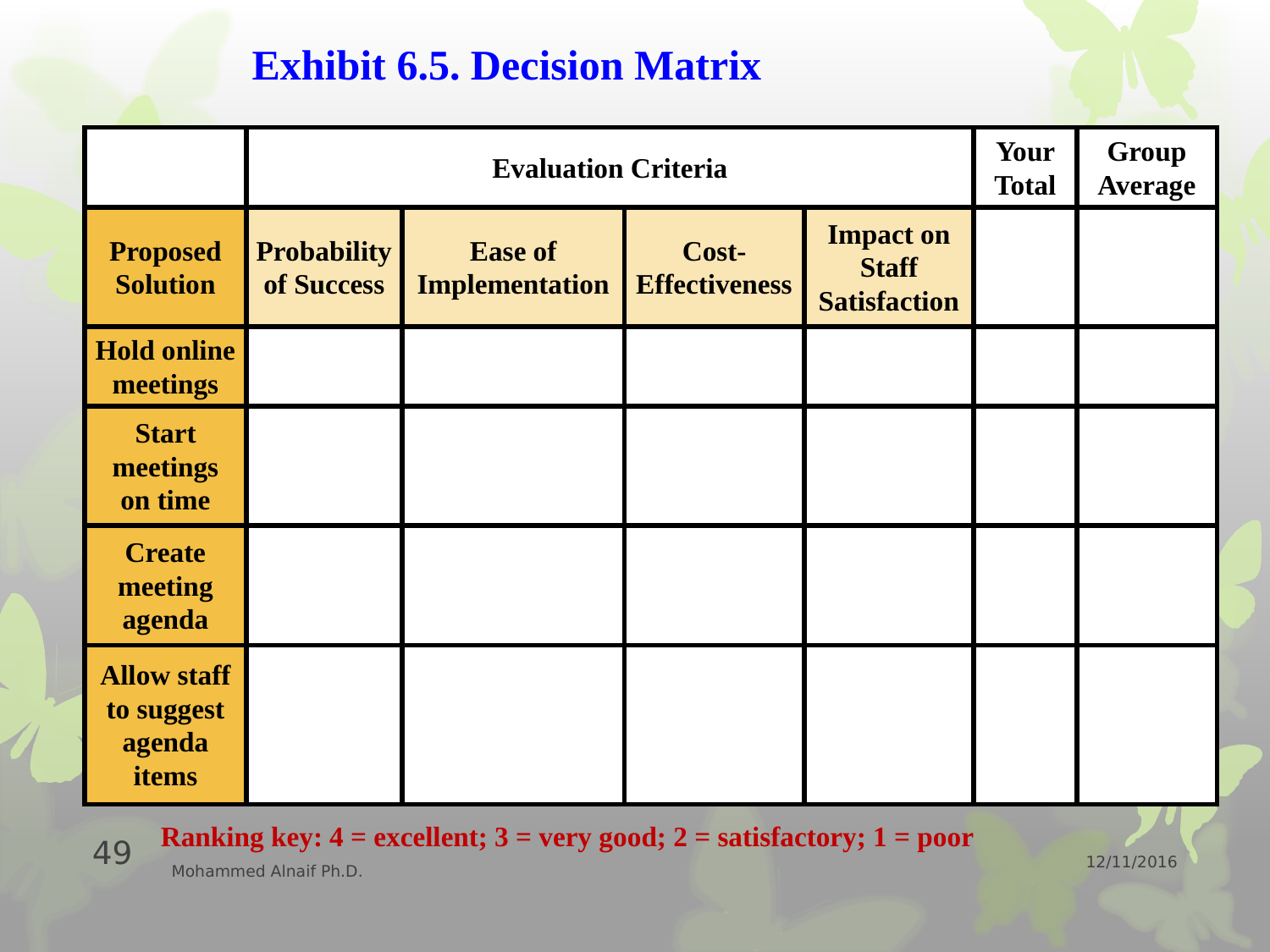

Exhibit 6.5. Decision Matrix
|  | Evaluation Criteria |  |  |  | Your Total | Group Average |
| --- | --- | --- | --- | --- | --- | --- |
| Proposed Solution | Probability of Success | Ease of Implementation | Cost- Effectiveness | Impact on Staff Satisfaction |  |  |
| Hold online meetings |  |  |  |  |  |  |
| Start meetings on time |  |  |  |  |  |  |
| Create meeting agenda |  |  |  |  |  |  |
| Allow staff to suggest agenda items |  |  |  |  |  |  |
Ranking key: 4 = excellent; 3 = very good; 2 = satisfactory; 1 = poor
49
12/11/2016
Mohammed Alnaif Ph.D.